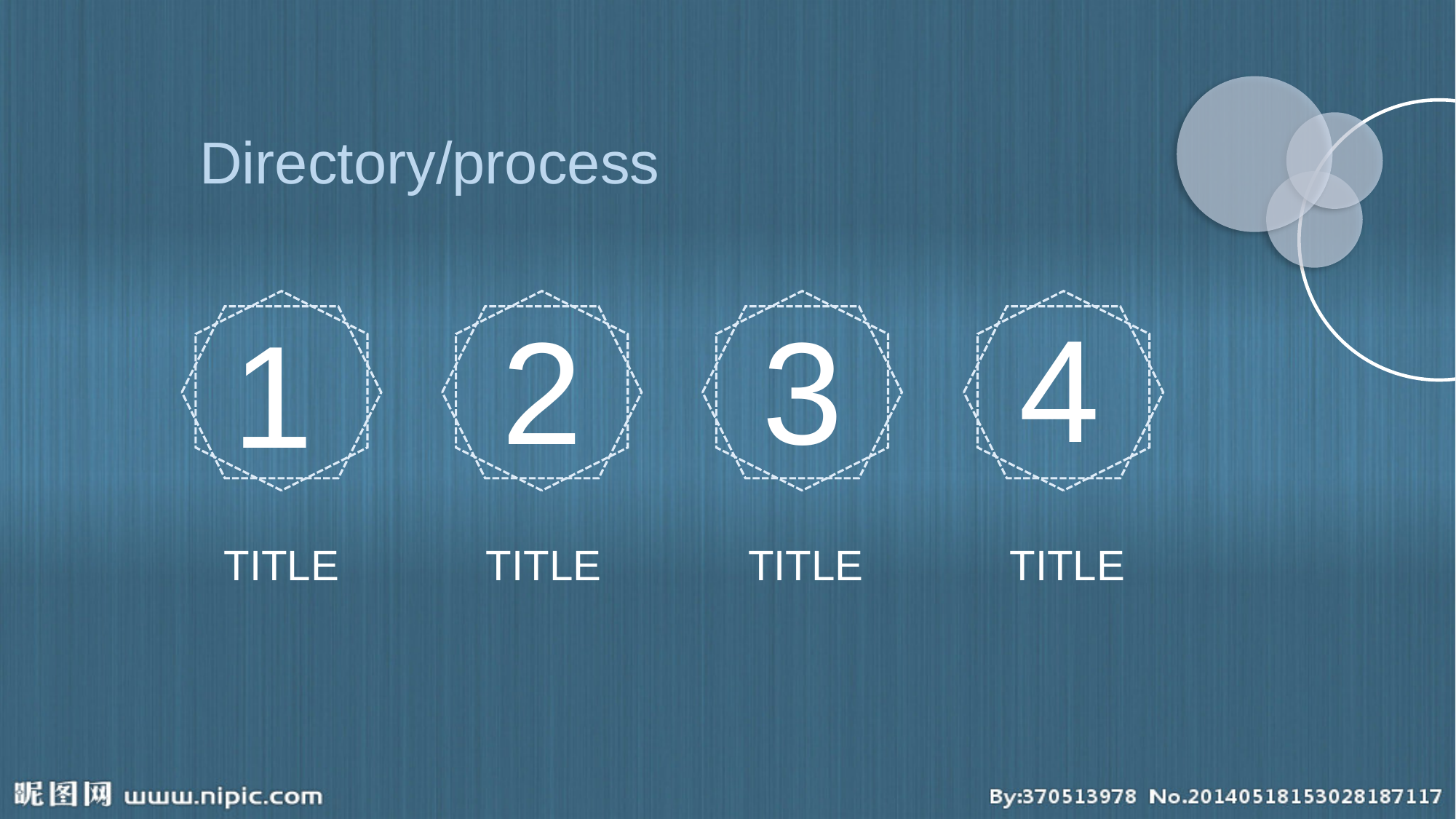

Directory/process

4
2
3
1

TITLE
TITLE
TITLE
TITLE